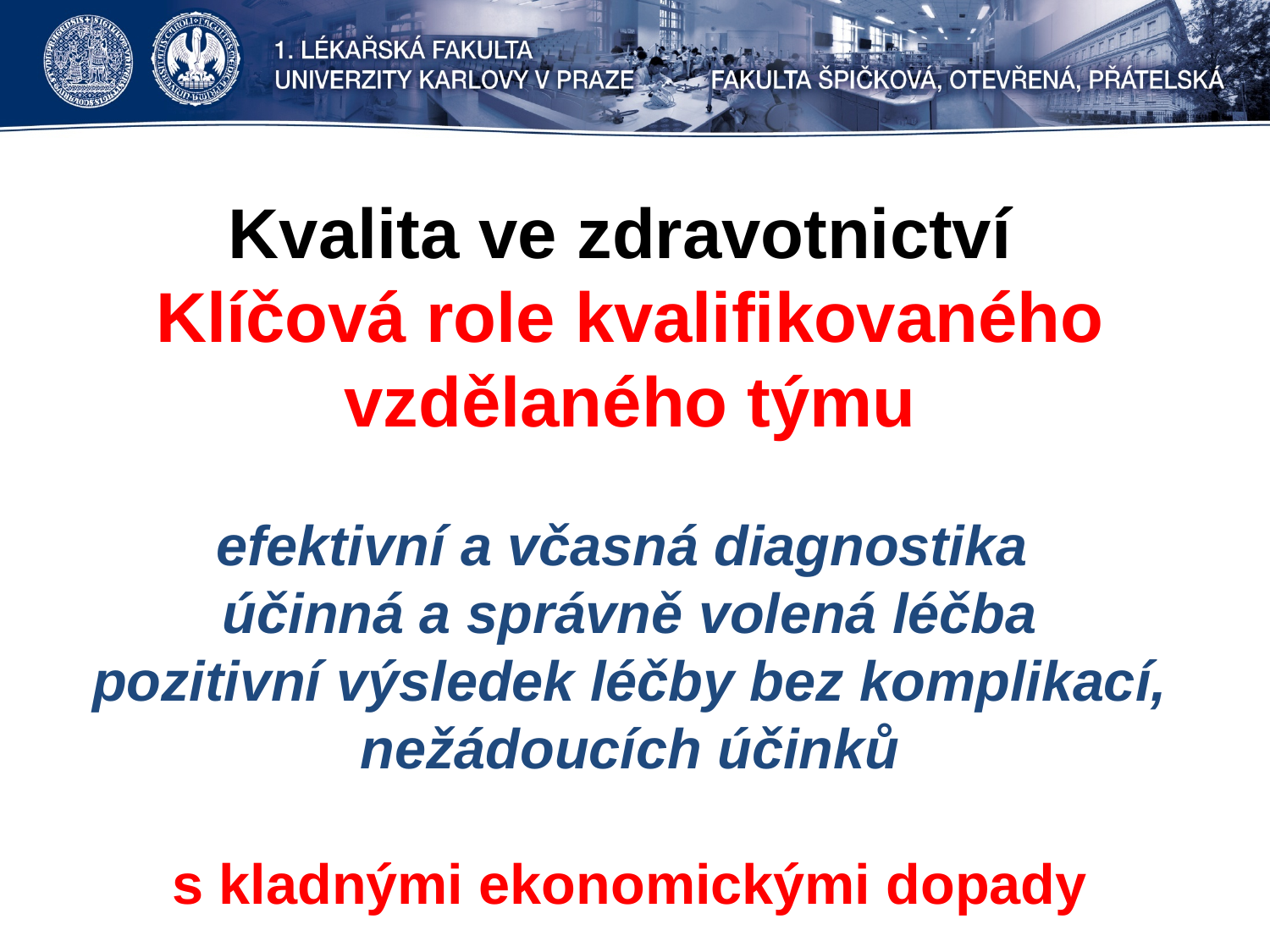

# Kvalita ve zdravotnictví Klíčová role kvalifikovaného vzdělaného týmu efektivní a včasná diagnostika účinná a správně volená léčba pozitivní výsledek léčby bez komplikací, nežádoucích účinků s kladnými ekonomickými dopady